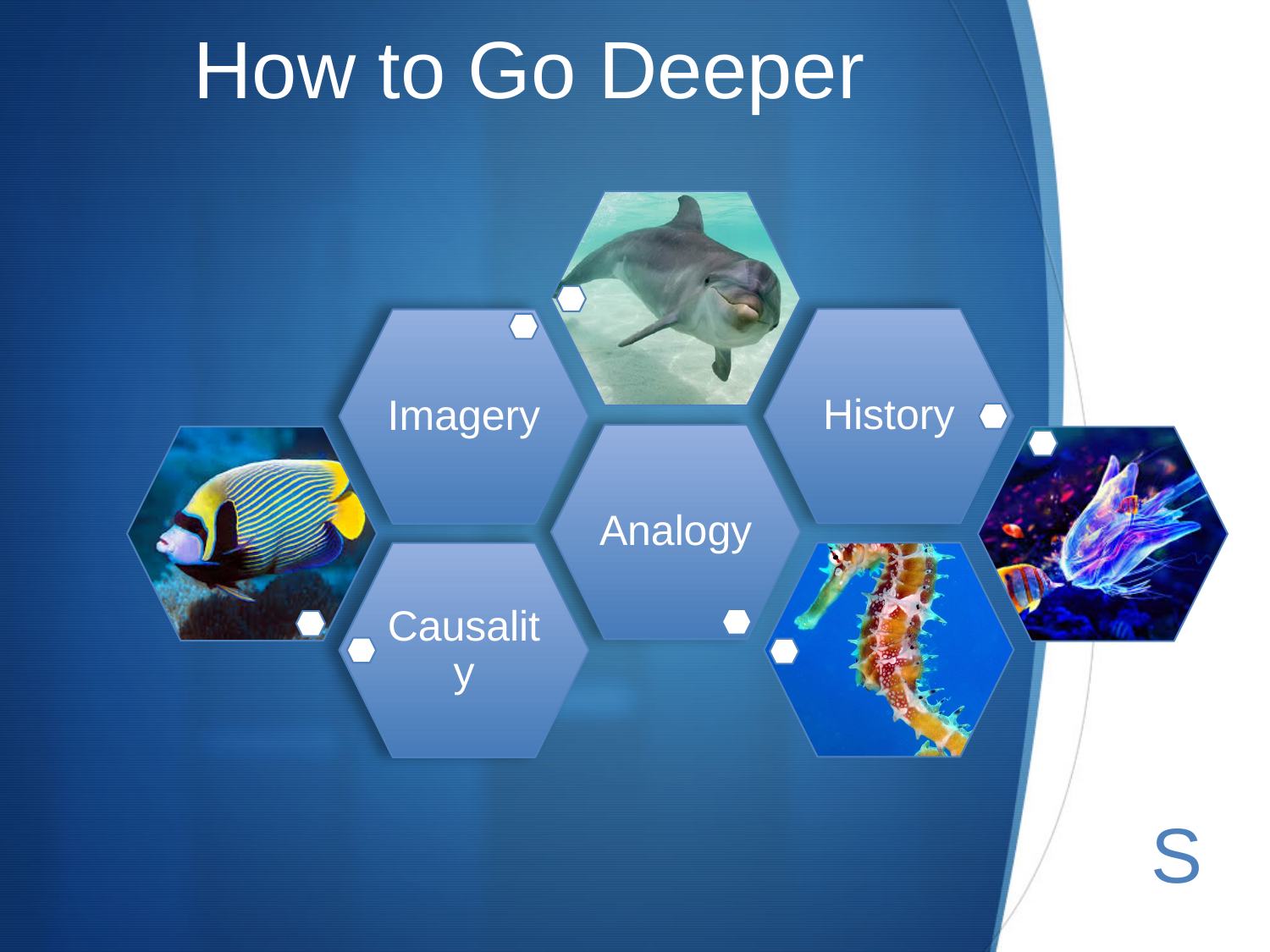

# How to Go Deeper
Causality
Analogy
Imagery
History